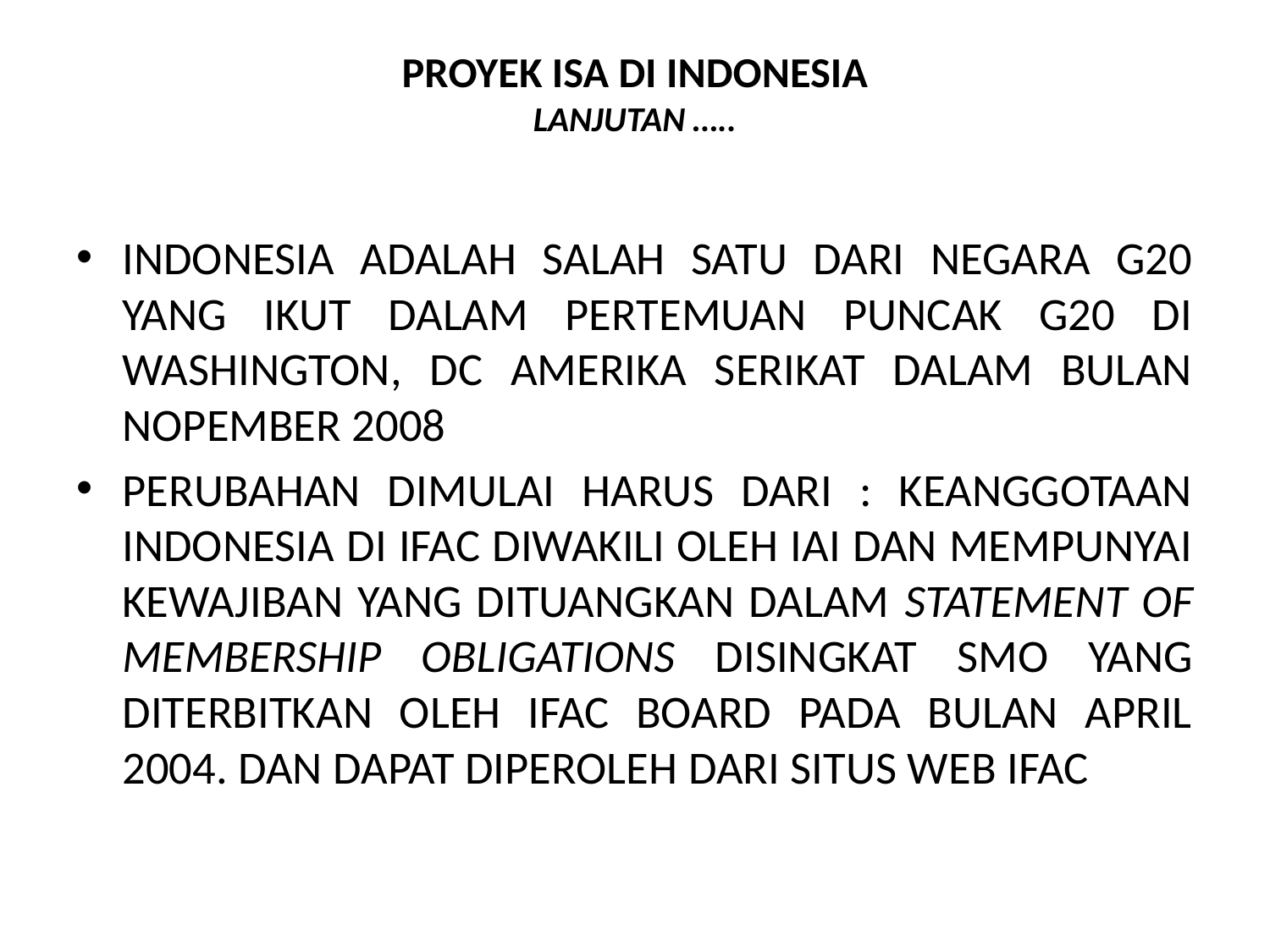

# PROYEK ISA DI INDONESIA LANJUTAN …..
INDONESIA ADALAH SALAH SATU DARI NEGARA G20 YANG IKUT DALAM PERTEMUAN PUNCAK G20 DI WASHINGTON, DC AMERIKA SERIKAT DALAM BULAN NOPEMBER 2008
PERUBAHAN DIMULAI HARUS DARI : KEANGGOTAAN INDONESIA DI IFAC DIWAKILI OLEH IAI DAN MEMPUNYAI KEWAJIBAN YANG DITUANGKAN DALAM STATEMENT OF MEMBERSHIP OBLIGATIONS DISINGKAT SMO YANG DITERBITKAN OLEH IFAC BOARD PADA BULAN APRIL 2004. DAN DAPAT DIPEROLEH DARI SITUS WEB IFAC